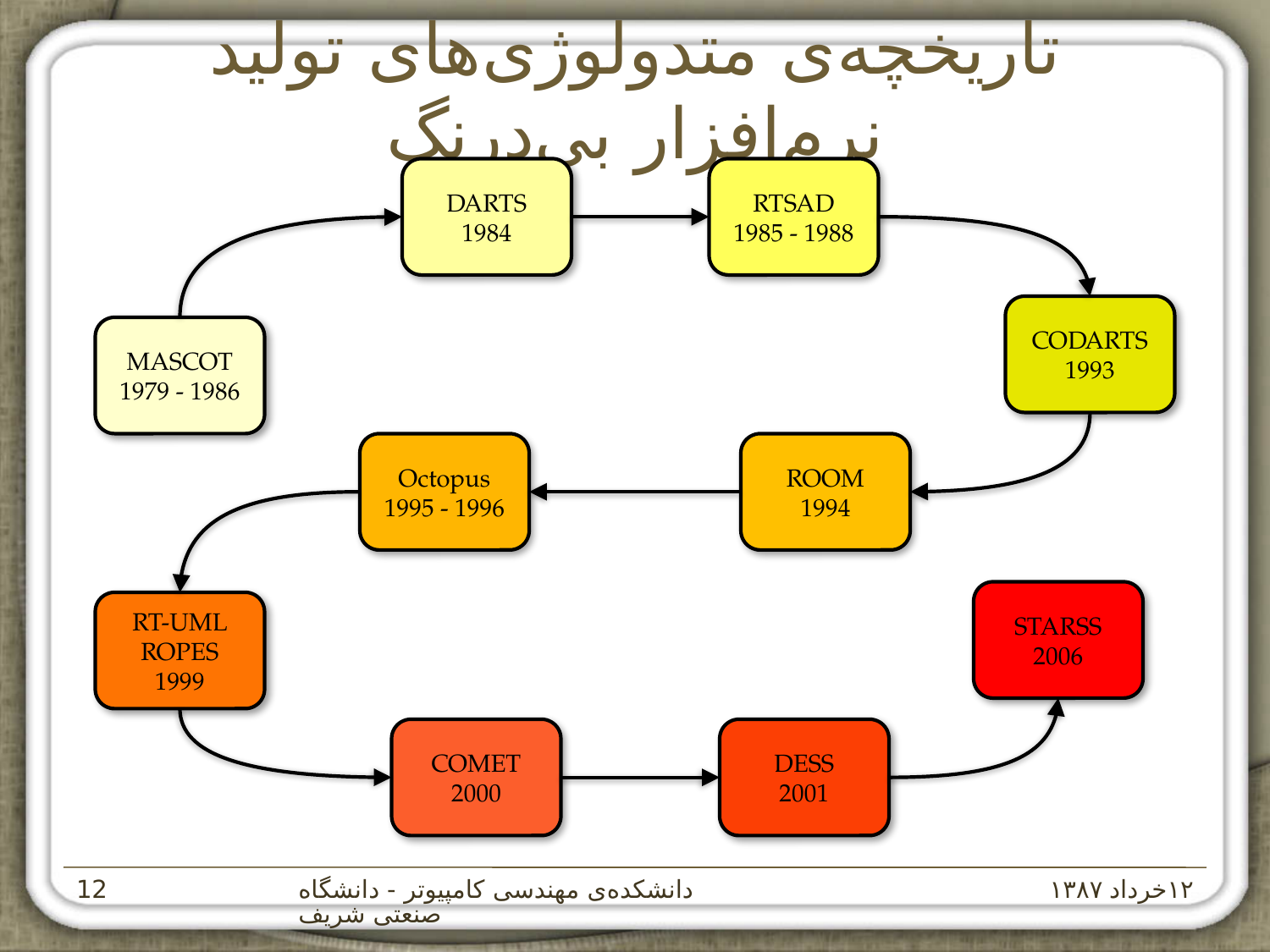

# تاريخچه‌ی متدولوژی‌های توليد نرم‌افزار بی‌درنگ
DARTS
1984
RTSAD
1985 - 1988
CODARTS
1993
MASCOT
1979 - 1986
Octopus
1995 - 1996
ROOM
1994
STARSS
2006
RT-UML
ROPES
1999
COMET
2000
DESS
2001
دانشکده‌ی مهندسی کامپيوتر - دانشگاه صنعتی شريف
۱۲خرداد ۱۳۸۷
‌12